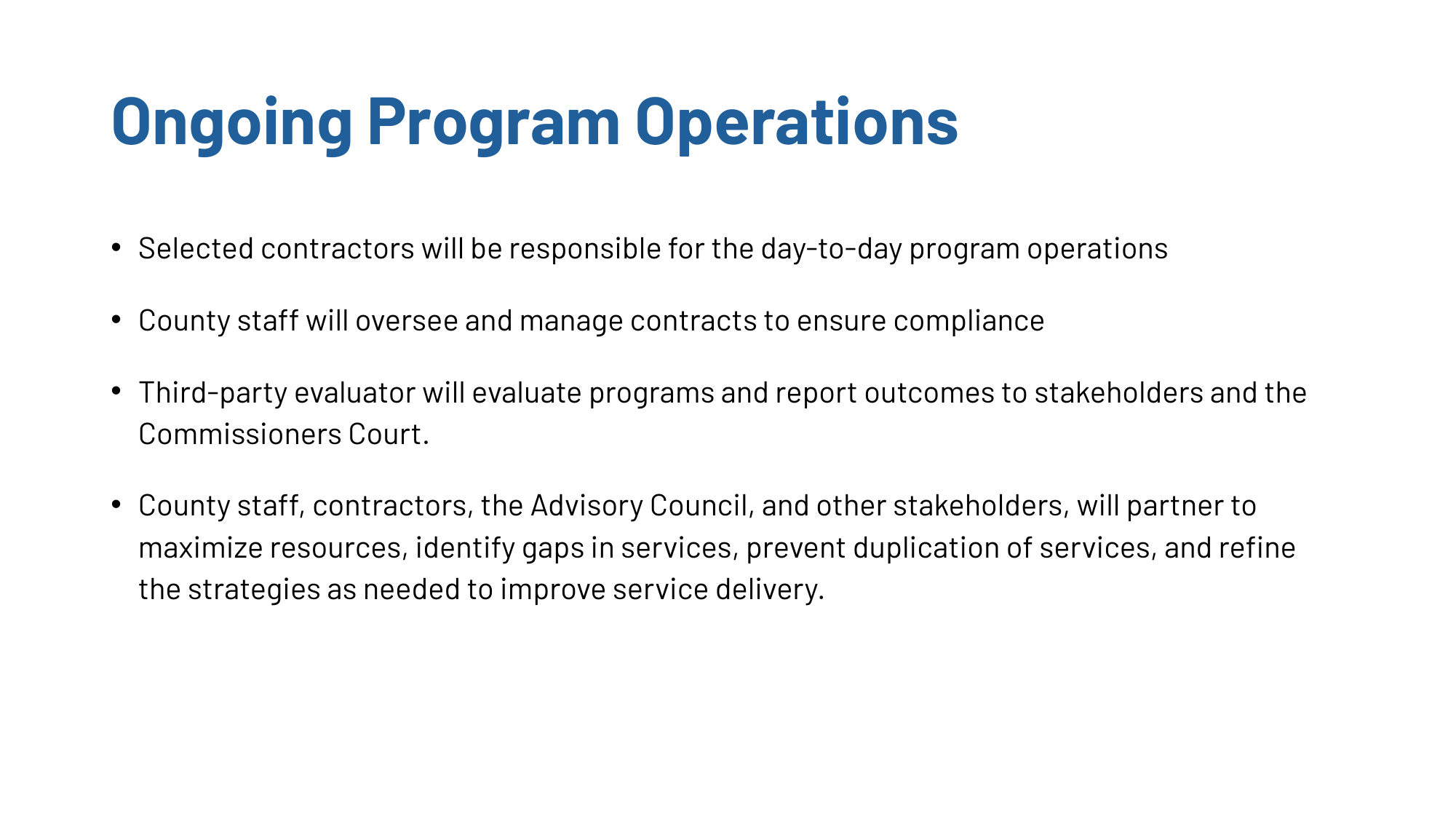

# Ongoing Program Operations
Selected contractors will be responsible for the day-to-day program operations
County staff will oversee and manage contracts to ensure compliance
Third-party evaluator will evaluate programs and report outcomes to stakeholders and the Commissioners Court.
County staff, contractors, the Advisory Council, and other stakeholders, will partner to maximize resources, identify gaps in services, prevent duplication of services, and refine the strategies as needed to improve service delivery.